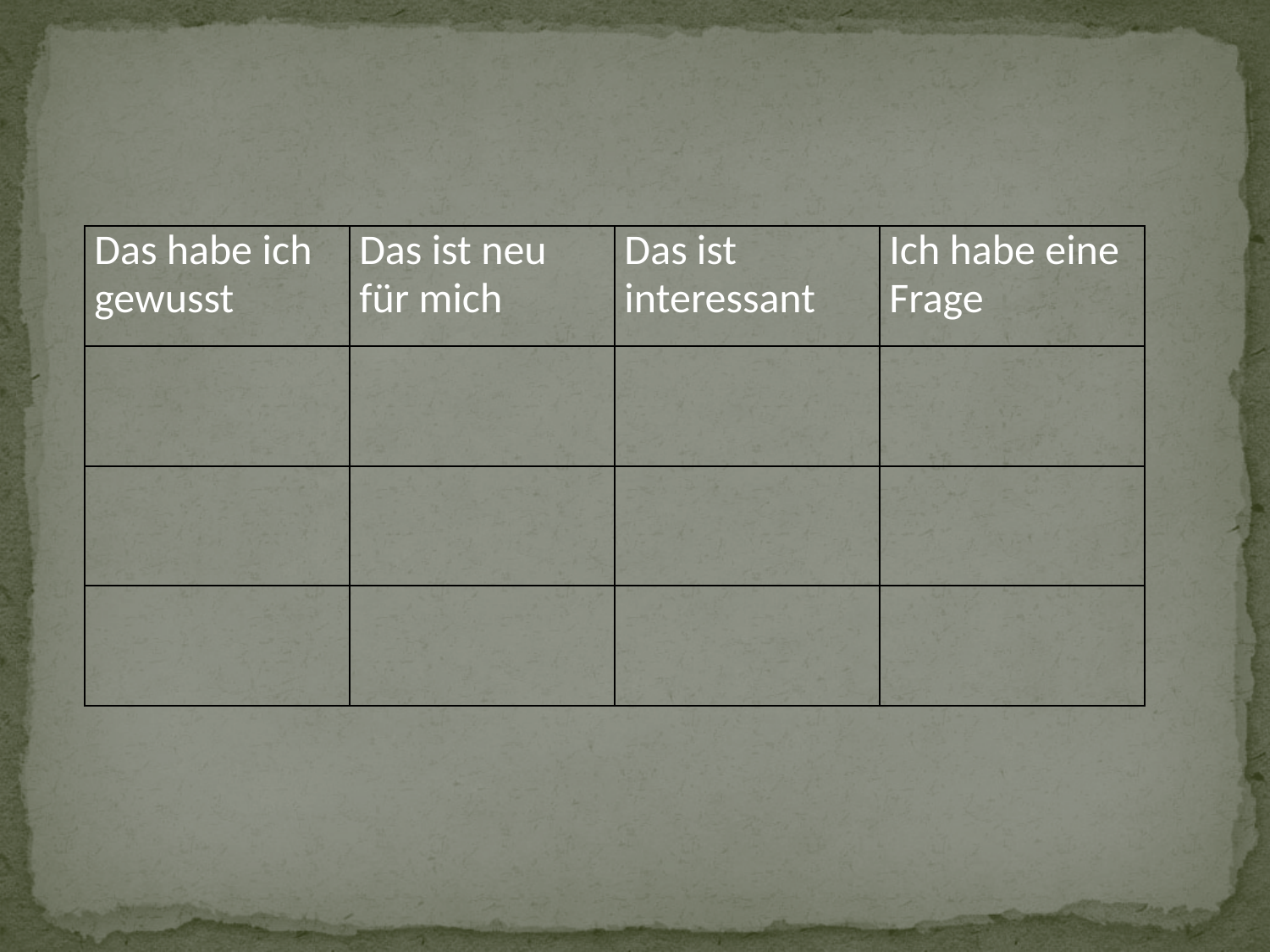

| Das habe ich gewusst | Das ist neu für mich | Das ist interessant | Ich habe eine Frage |
| --- | --- | --- | --- |
|  |  |  |  |
|  |  |  |  |
|  |  |  |  |